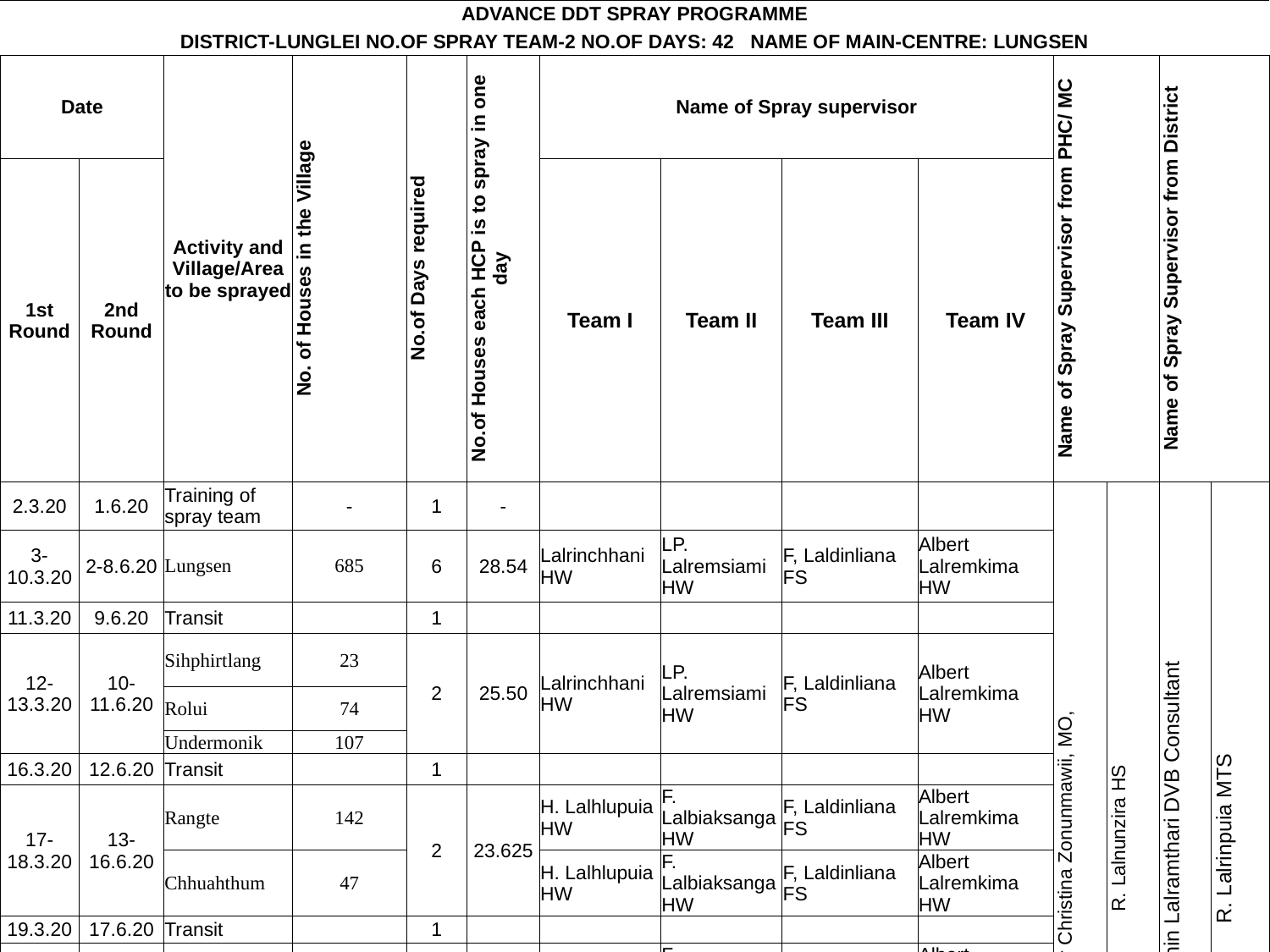

| ADVANCE DDT SPRAY PROGRAMME |  |  |  |  |  |  |  |  |  |  |  |  |  |
| --- | --- | --- | --- | --- | --- | --- | --- | --- | --- | --- | --- | --- | --- |
| DISTRICT-LUNGLEI NO.OF SPRAY TEAM-2 NO.OF DAYS: 42 NAME OF MAIN-CENTRE: LUNGSEN |  |  |  |  |  |  |  |  |  |  |  |  |  |
| Date |  | Activity and Village/Area to be sprayed | No. of Houses in the Village | No.of Days required | No.of Houses each HCP is to spray in one day | Name of Spray supervisor |  |  |  | Name of Spray Supervisor from PHC/ MC |  | Name of Spray Supervisor from District |  |
| 1st Round | 2nd Round |  |  |  |  | Team I | Team II | Team III | Team IV |  |  |  |  |
| 2.3.20 | 1.6.20 | Training of spray team | - | 1 | - |  |  |  |  | Dr Christina Zonunmawii, MO, | R. Lalnunzira HS | Josephin Lalramthari DVB Consultant | R. Lalrinpuia MTS |
| 3-10.3.20 | 2-8.6.20 | Lungsen | 685 | 6 | 28.54 | Lalrinchhani HW | LP. Lalremsiami HW | F, Laldinliana FS | Albert Lalremkima HW |  |  |  |  |
| 11.3.20 | 9.6.20 | Transit |  | 1 |  |  |  |  |  |  |  |  |  |
| 12-13.3.20 | 10-11.6.20 | Sihphirtlang | 23 | 2 | 25.50 | Lalrinchhani HW | LP. Lalremsiami HW | F, Laldinliana FS | Albert Lalremkima HW |  |  |  |  |
|  |  | Rolui | 74 |  |  |  |  |  |  |  |  |  |  |
|  |  | Undermonik | 107 |  |  |  |  |  |  |  |  |  |  |
| 16.3.20 | 12.6.20 | Transit |  | 1 |  |  |  |  |  |  |  |  |  |
| 17-18.3.20 | 13-16.6.20 | Rangte | 142 | 2 | 23.625 | H. Lalhlupuia HW | F. Lalbiaksanga HW | F, Laldinliana FS | Albert Lalremkima HW |  |  |  |  |
|  |  | Chhuahthum | 47 |  |  | H. Lalhlupuia HW | F. Lalbiaksanga HW | F, Laldinliana FS | Albert Lalremkima HW |  |  |  |  |
| 19.3.20 | 17.6.20 | Transit |  | 1 |  |  |  |  |  |  |  |  |  |
| 20-23.3.20 | 18-20.6.20 | Phairuangkai | 345 | 3 | 28.75 | H. Lalhlupuia HW | F. Lalbiaksanga HW | F, Laldinliana FS | Albert Lalremkima HW |  |  |  |  |
| 24.3.20 | 22.6.20 | Transit |  | 1 |  |  |  |  |  |  |  |  |  |
| 25-26.3.20 | 23-24.6.20 | Rotlang W | 131 | 2 | 23 | H. Lalhlupuia HW | F. Lalbiaksanga HW | F, Laldinliana FS | Albert Lalremkima HW |  |  |  |  |
|  |  | Chhumkhum | 53 |  |  | H. Lalhlupuia HW | F. Lalbiaksanga HW | F, Laldinliana FS | Albert Lalremkima HW |  |  |  |  |
| 27.3.20 | 25.6.20 | Transit |  | 1 | - |  |  |  |  |  |  |  |  |